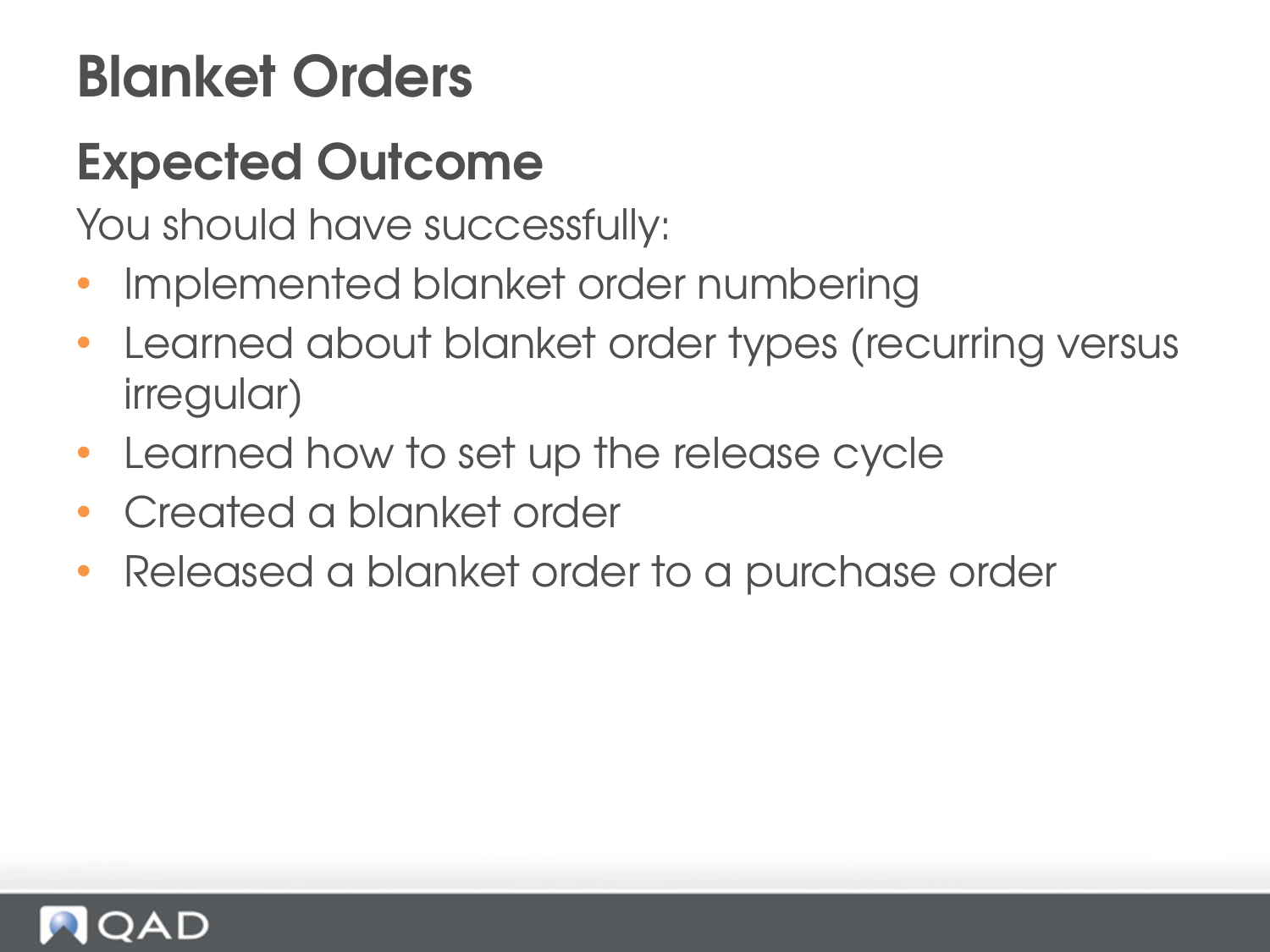

# Blanket Orders
Expected Outcome
You should have successfully:
Implemented blanket order numbering
Learned about blanket order types (recurring versus irregular)
Learned how to set up the release cycle
Created a blanket order
Released a blanket order to a purchase order